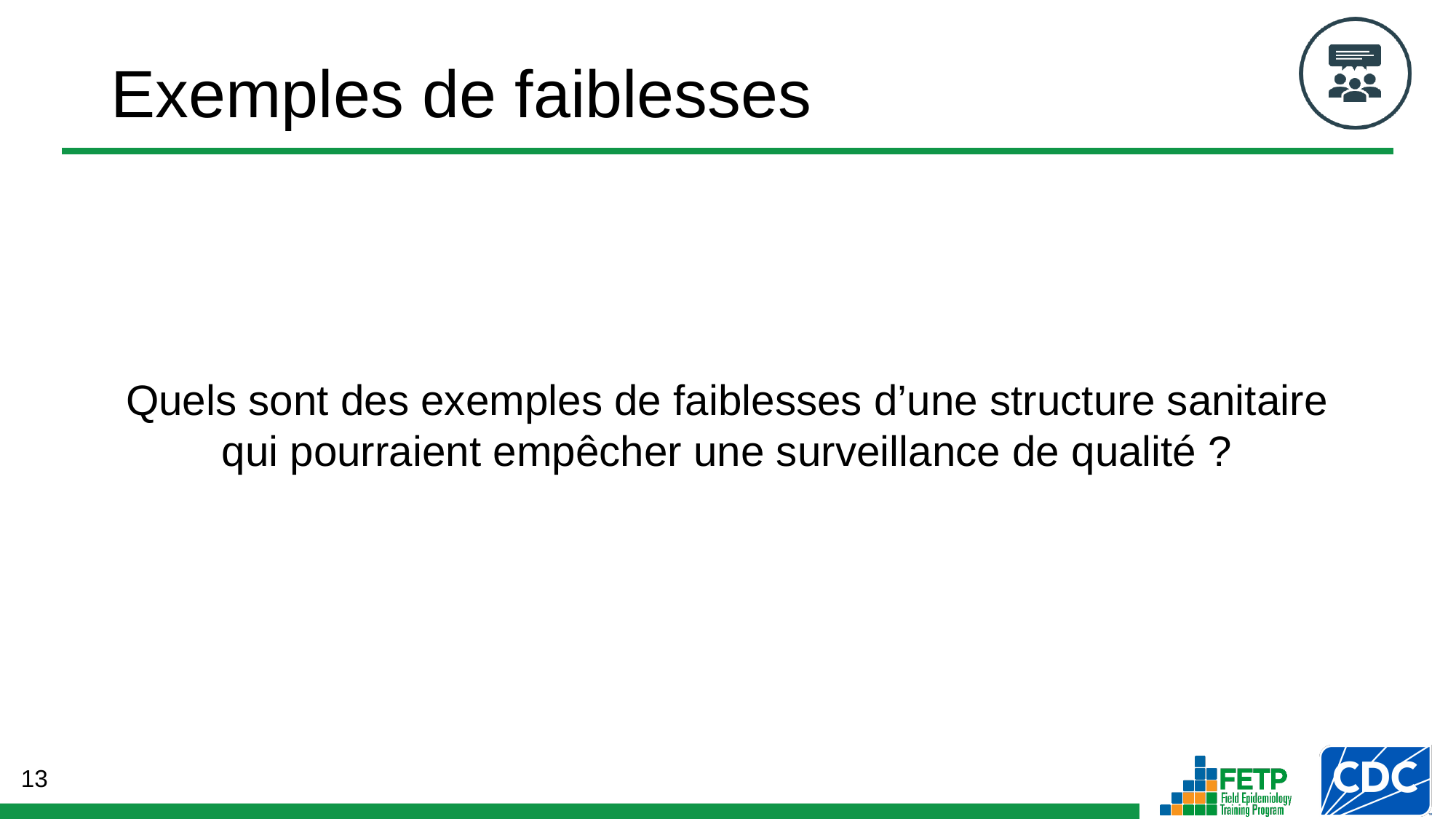

# Exemples de faiblesses
Quels sont des exemples de faiblesses d’une structure sanitaire qui pourraient empêcher une surveillance de qualité ?